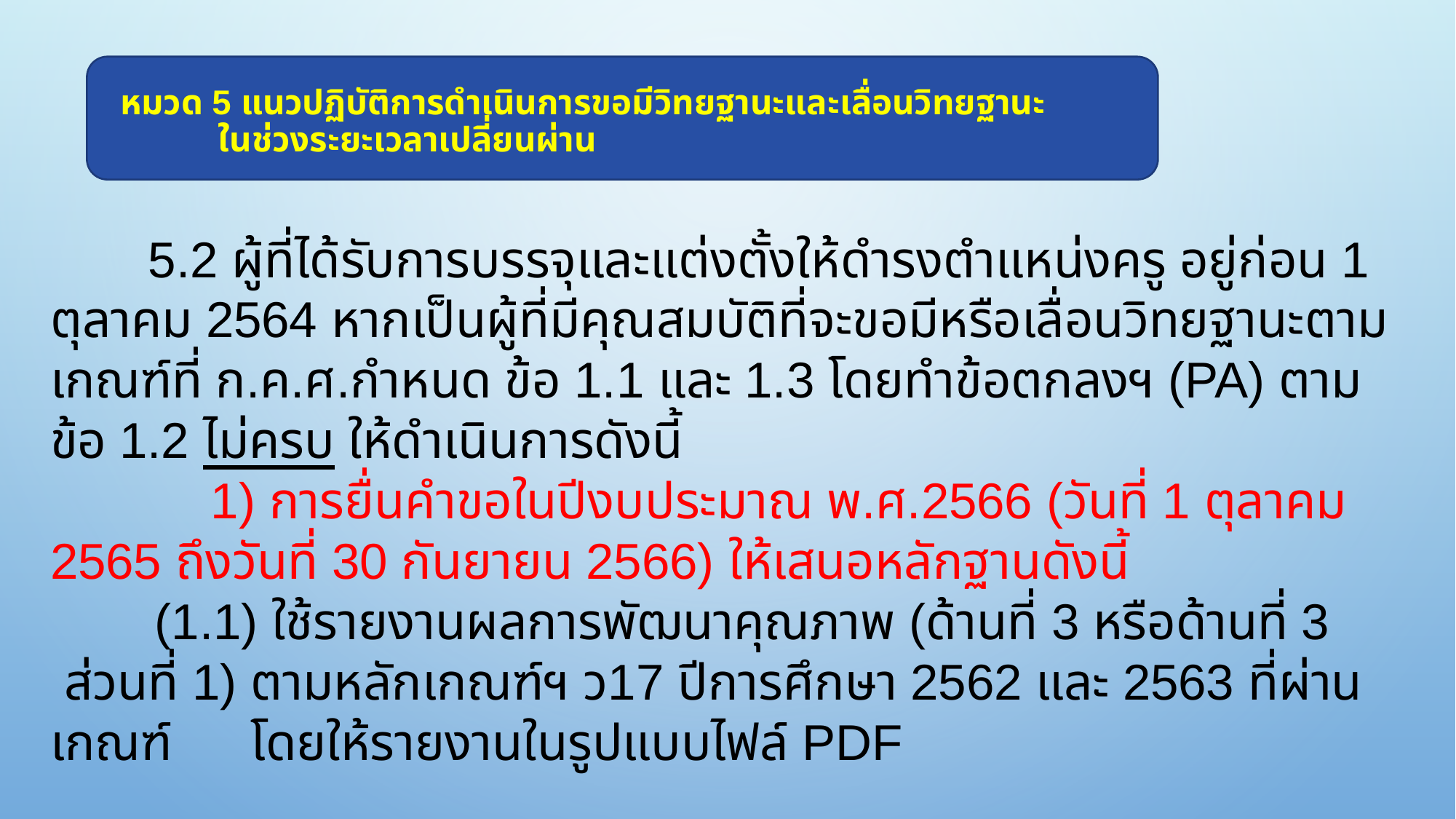

# หมวด 5 แนวปฏิบัติการดำเนินการขอมีวิทยฐานะและเลื่อนวิทยฐานะ ในช่วงระยะเวลาเปลี่ยนผ่าน
       5.2 ผู้ที่ได้รับการบรรจุและแต่งตั้งให้ดำรงตำแหน่งครู อยู่ก่อน 1 ตุลาคม 2564 หากเป็นผู้ที่มีคุณสมบัติที่จะขอมีหรือเลื่อนวิทยฐานะตามเกณฑ์ที่ ก.ค.ศ.กำหนด ข้อ 1.1 และ 1.3 โดยทำข้อตกลงฯ (PA) ตามข้อ 1.2 ไม่ครบ ให้ดำเนินการดังนี้
	     1) การยื่นคำขอในปีงบประมาณ พ.ศ.2566 (วันที่ 1 ตุลาคม 2565 ถึงวันที่ 30 กันยายน 2566) ให้เสนอหลักฐานดังนี้
		 (1.1) ใช้รายงานผลการพัฒนาคุณภาพ (ด้านที่ 3 หรือด้านที่ 3       ส่วนที่ 1) ตามหลักเกณฑ์ฯ ว17 ปีการศึกษา 2562 และ 2563 ที่ผ่านเกณฑ์      โดยให้รายงานในรูปแบบไฟล์ PDF